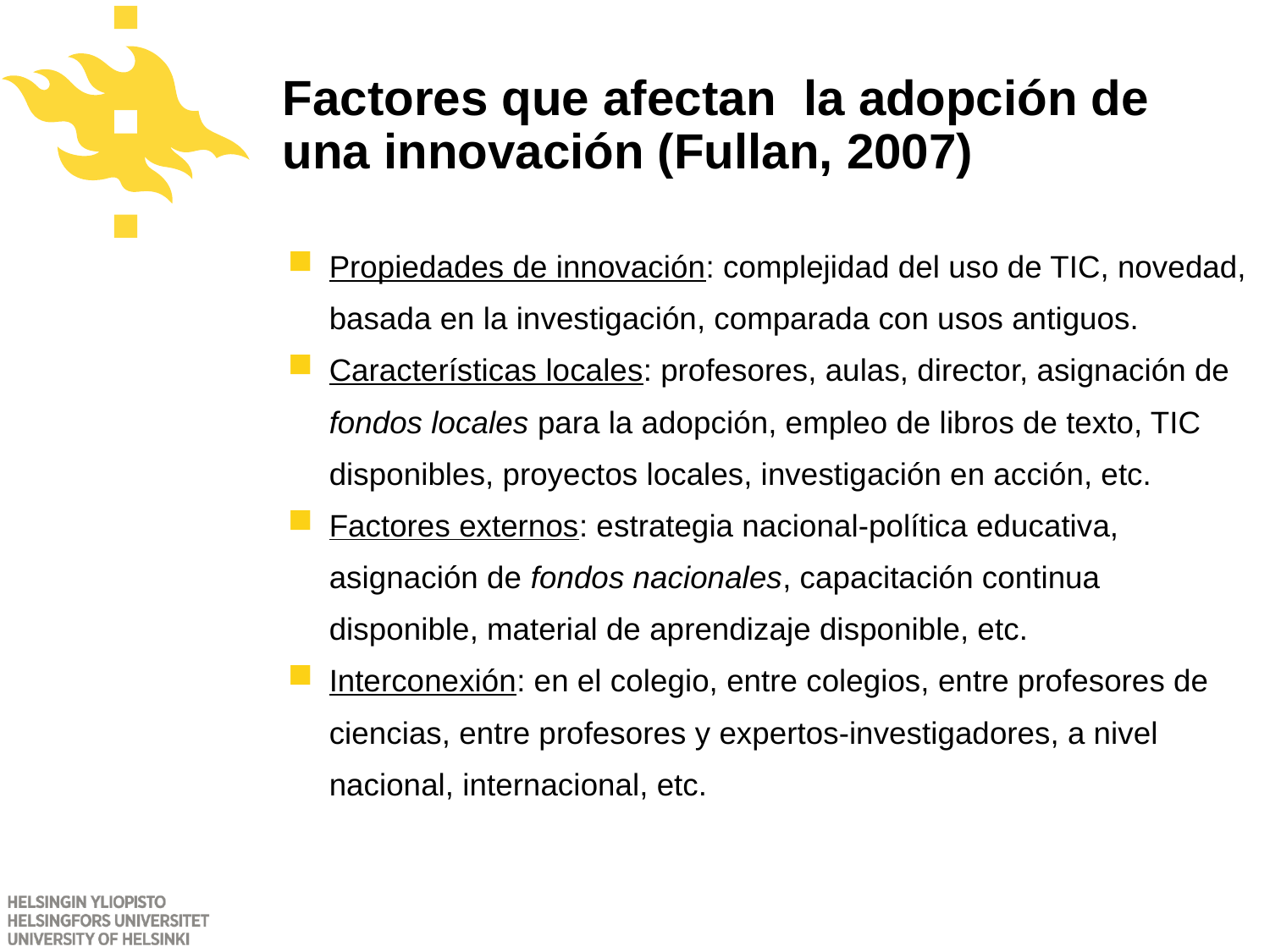

# Factores que afectan  la adopción de una innovación (Fullan, 2007)
Propiedades de innovación: complejidad del uso de TIC, novedad, basada en la investigación, comparada con usos antiguos.
Características locales: profesores, aulas, director, asignación de fondos locales para la adopción, empleo de libros de texto, TIC disponibles, proyectos locales, investigación en acción, etc.
Factores externos: estrategia nacional-política educativa, asignación de fondos nacionales, capacitación continua disponible, material de aprendizaje disponible, etc.
Interconexión: en el colegio, entre colegios, entre profesores de ciencias, entre profesores y expertos-investigadores, a nivel nacional, internacional, etc.